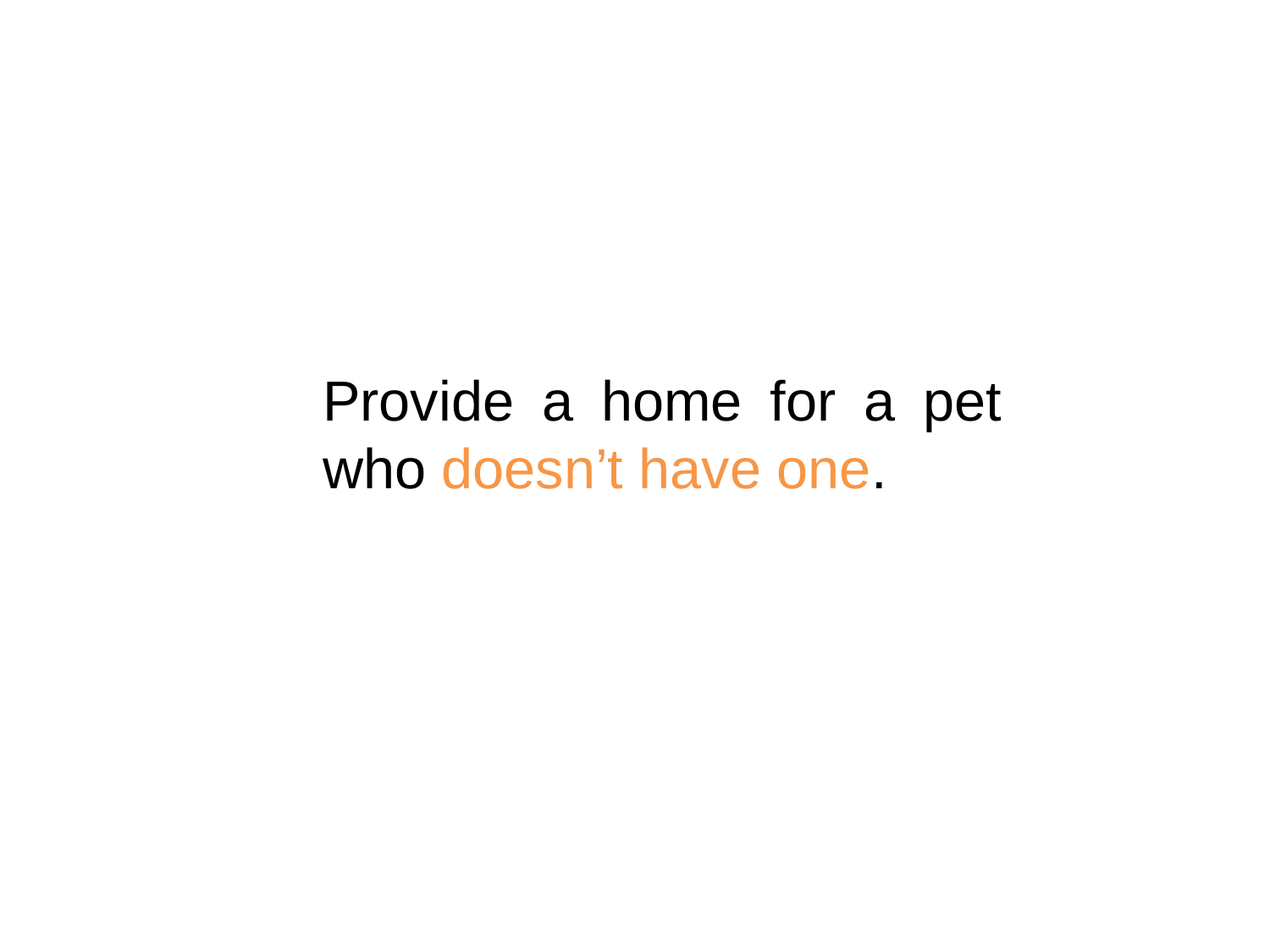

Provide a home for a pet who doesn’t have one.